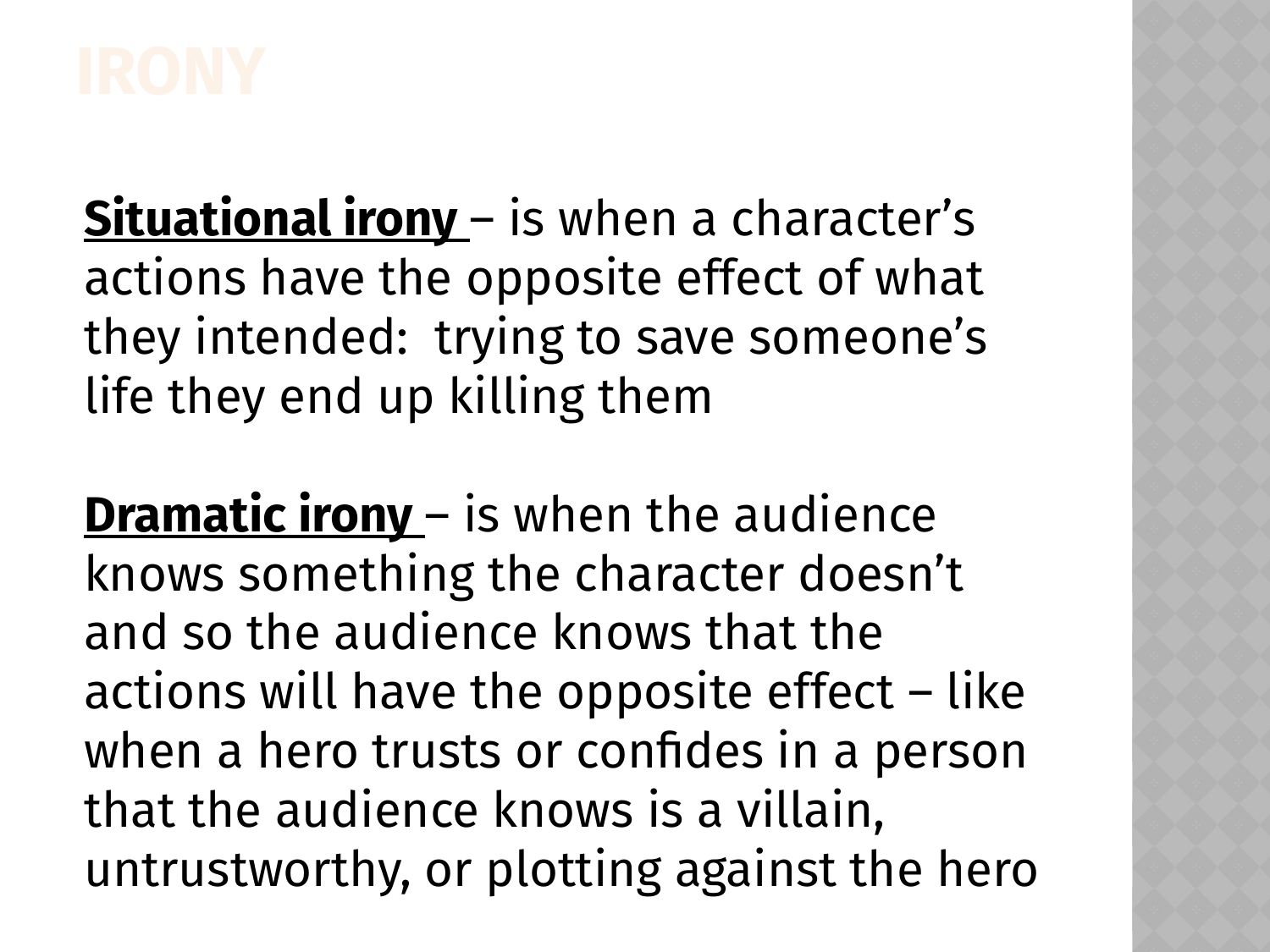

irony
Situational irony – is when a character’s actions have the opposite effect of what they intended:  trying to save someone’s life they end up killing them

Dramatic irony – is when the audience knows something the character doesn’t and so the audience knows that the actions will have the opposite effect – like when a hero trusts or confides in a person that the audience knows is a villain, untrustworthy, or plotting against the hero